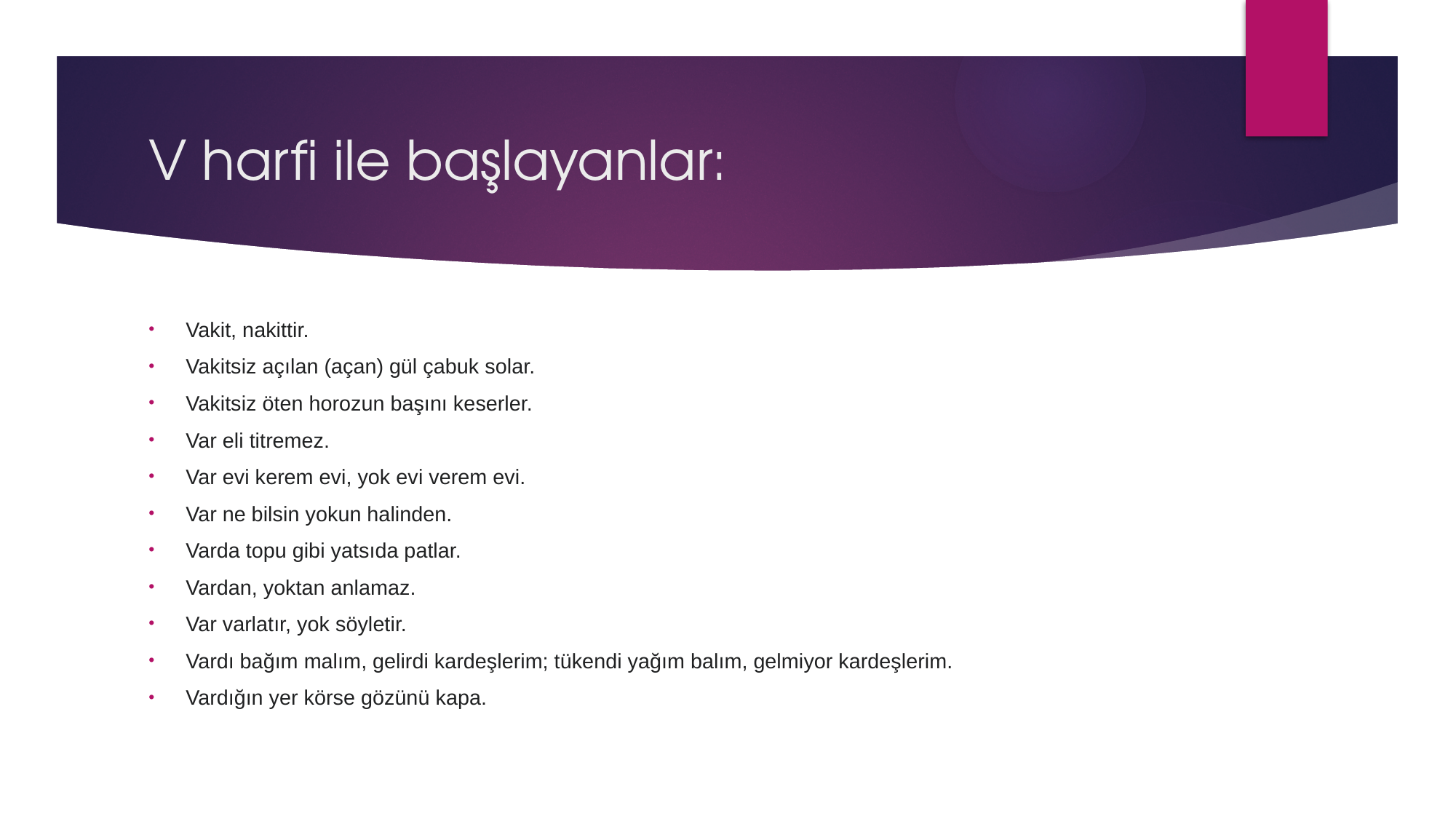

# V harfi ile başlayanlar:
Vakit, nakittir.
Vakitsiz açılan (açan) gül çabuk solar.
Vakitsiz öten horozun başını keserler.
Var eli titremez.
Var evi kerem evi, yok evi verem evi.
Var ne bilsin yokun halinden.
Varda topu gibi yatsıda patlar.
Vardan, yoktan anlamaz.
Var varlatır, yok söyletir.
Vardı bağım malım, gelirdi kardeşlerim; tükendi yağım balım, gelmiyor kardeşlerim.
Vardığın yer körse gözünü kapa.